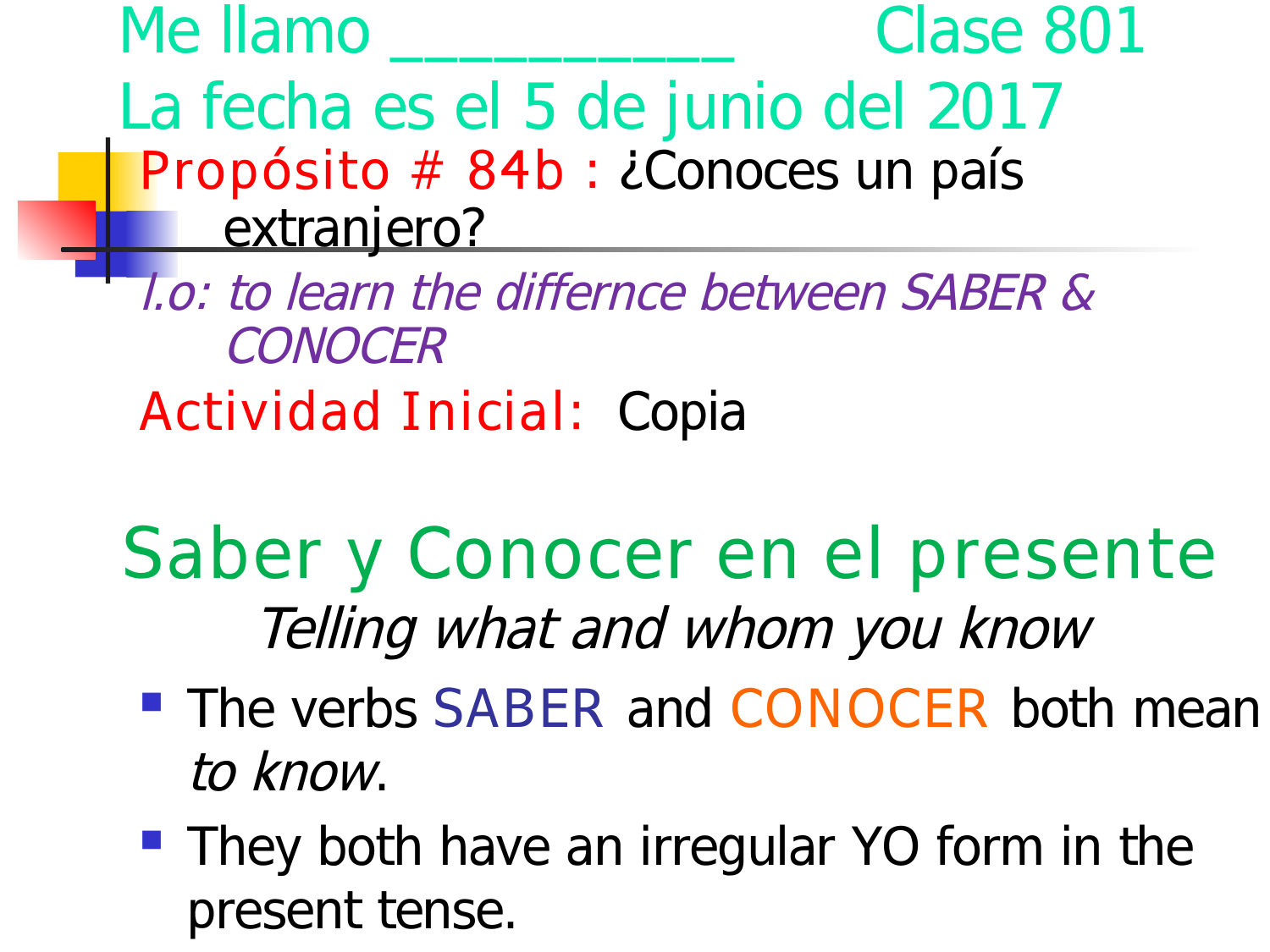

Me llamo __________       Clase 801
La fecha es el 5 de junio del 2017
Propósito # 84b : ¿Conoces un país extranjero?
l.o: to learn the differnce between SABER & CONOCER
Actividad Inicial:  Copia

The verbs SABER and CONOCER both mean to know.
They both have an irregular YO form in the present tense.
# Saber y Conocer en el presente Telling what and whom you know